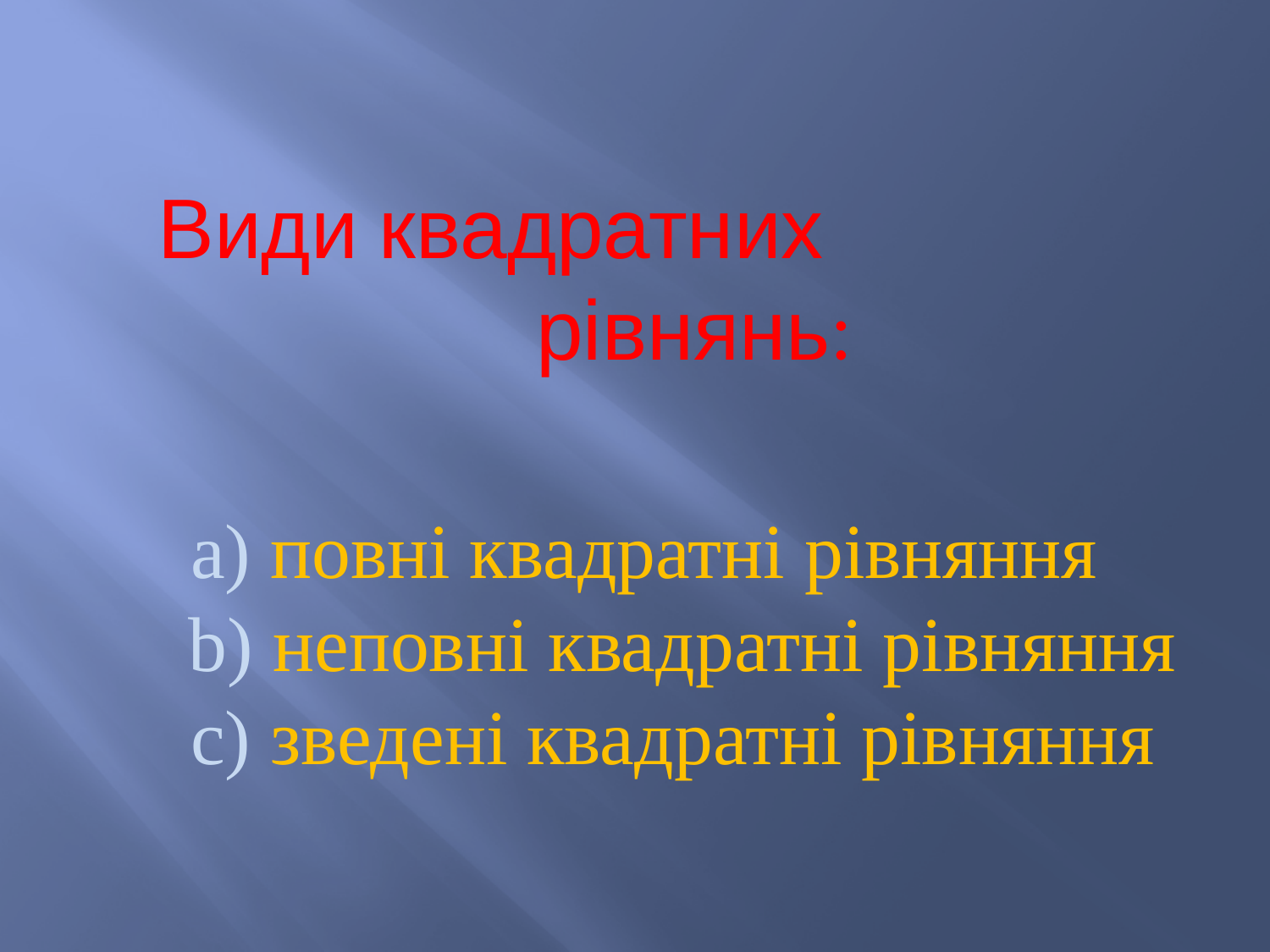

Види квадратних                    рівнянь:

a) повні квадратні рівняння
 b) неповні квадратні рівняння
c) зведені квадратні рівняння